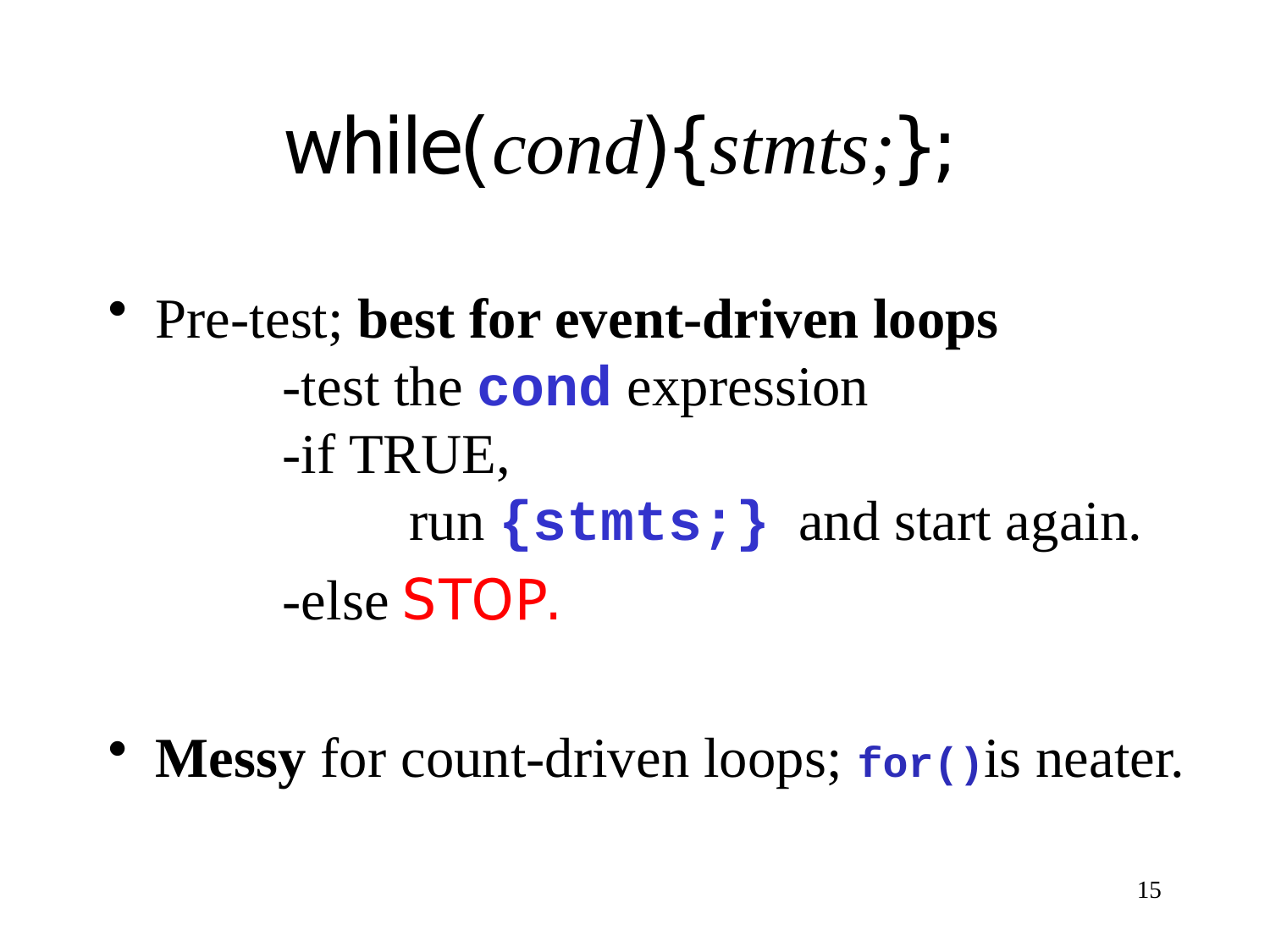

# while(cond){stmts;};
Pre-test; best for event-driven loops
	-test the cond expression
	-if TRUE,
		run {stmts;}  and start again.
		-else STOP.

Messy for count-driven loops; for()is neater.
15